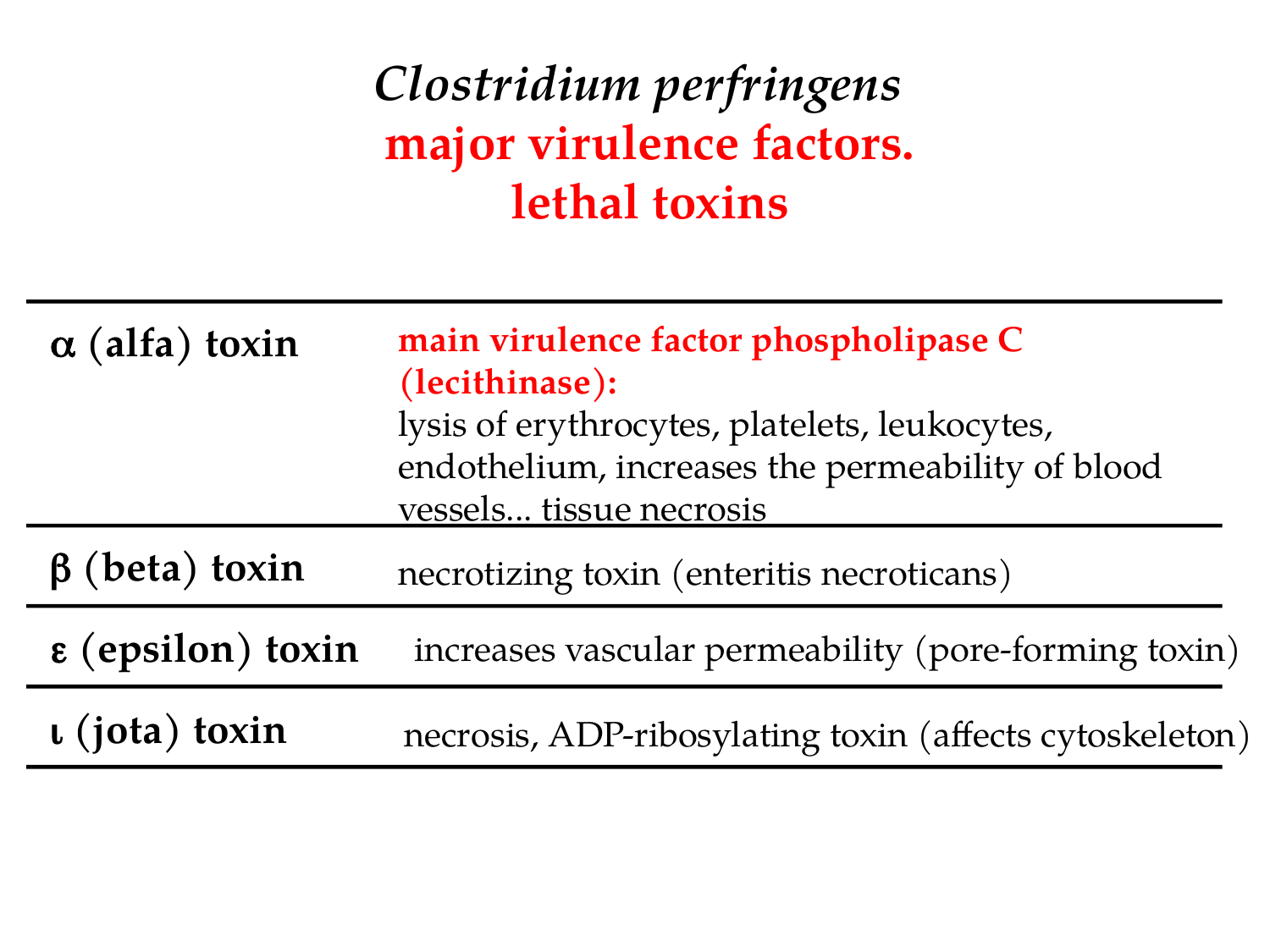

Clostridium perfringens
major virulence factors.
lethal toxins

α (alfa) toxin
main virulence factor phospholipase C (lecithinase):
lysis of erythrocytes, platelets, leukocytes, endothelium, increases the permeability of blood vessels... tissue necrosis

β (beta) toxin
necrotizing toxin (enteritis necroticans)

ε (epsilon) toxin
increases vascular permeability (pore-forming toxin)

ι (jota) toxin
necrosis, ADP-ribosylating toxin (affects cytoskeleton)